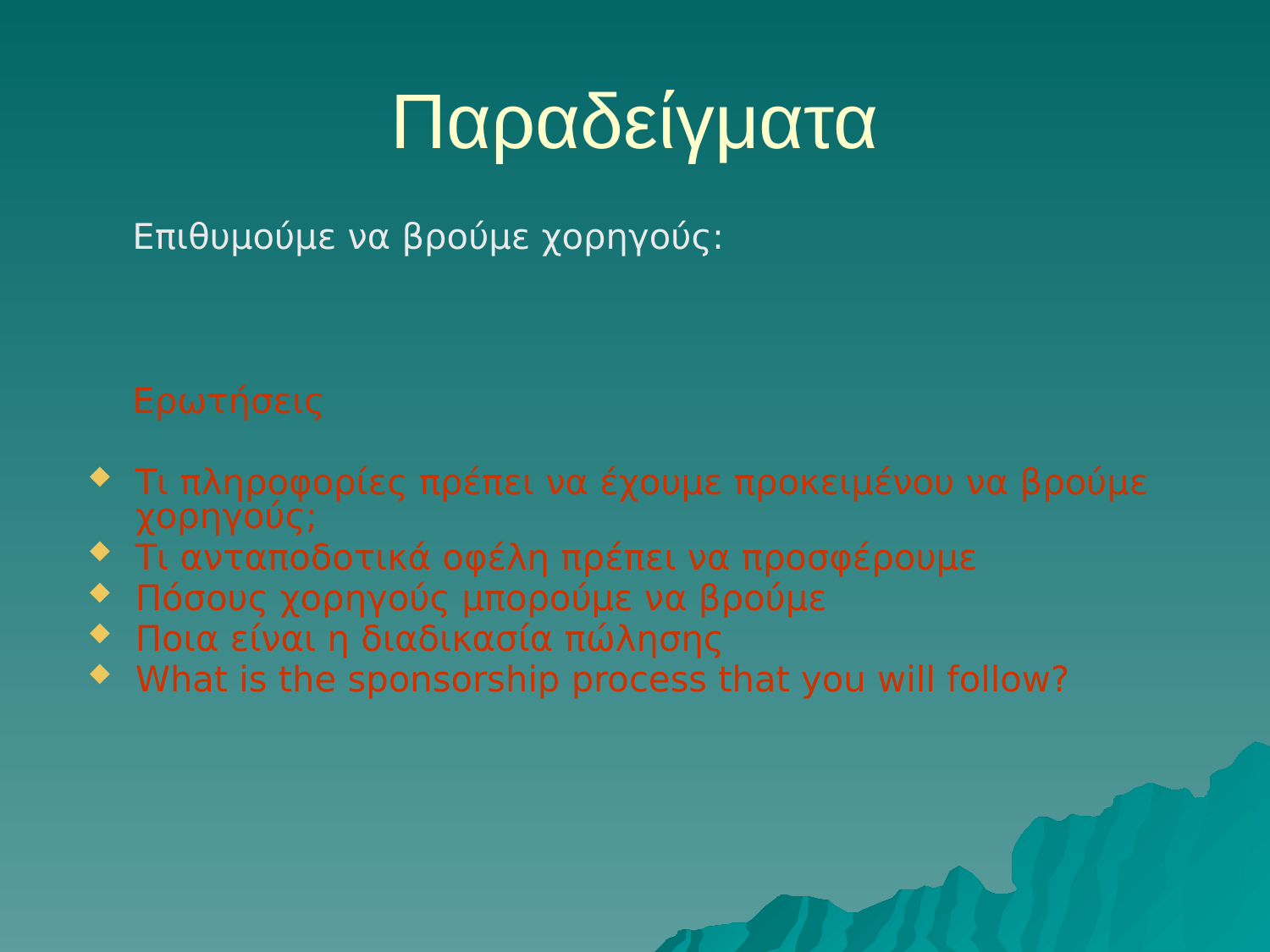

# Παραδείγματα
    Επιθυμούμε να βρούμε χορηγούς:

    Ερωτήσεις

Τι πληροφορίες πρέπει να έχουμε προκειμένου να βρούμε χορηγούς;
Τι ανταποδοτικά οφέλη πρέπει να προσφέρουμε
Πόσους χορηγούς μπορούμε να βρούμε
Ποια είναι η διαδικασία πώλησης
What is the sponsorship process that you will follow?